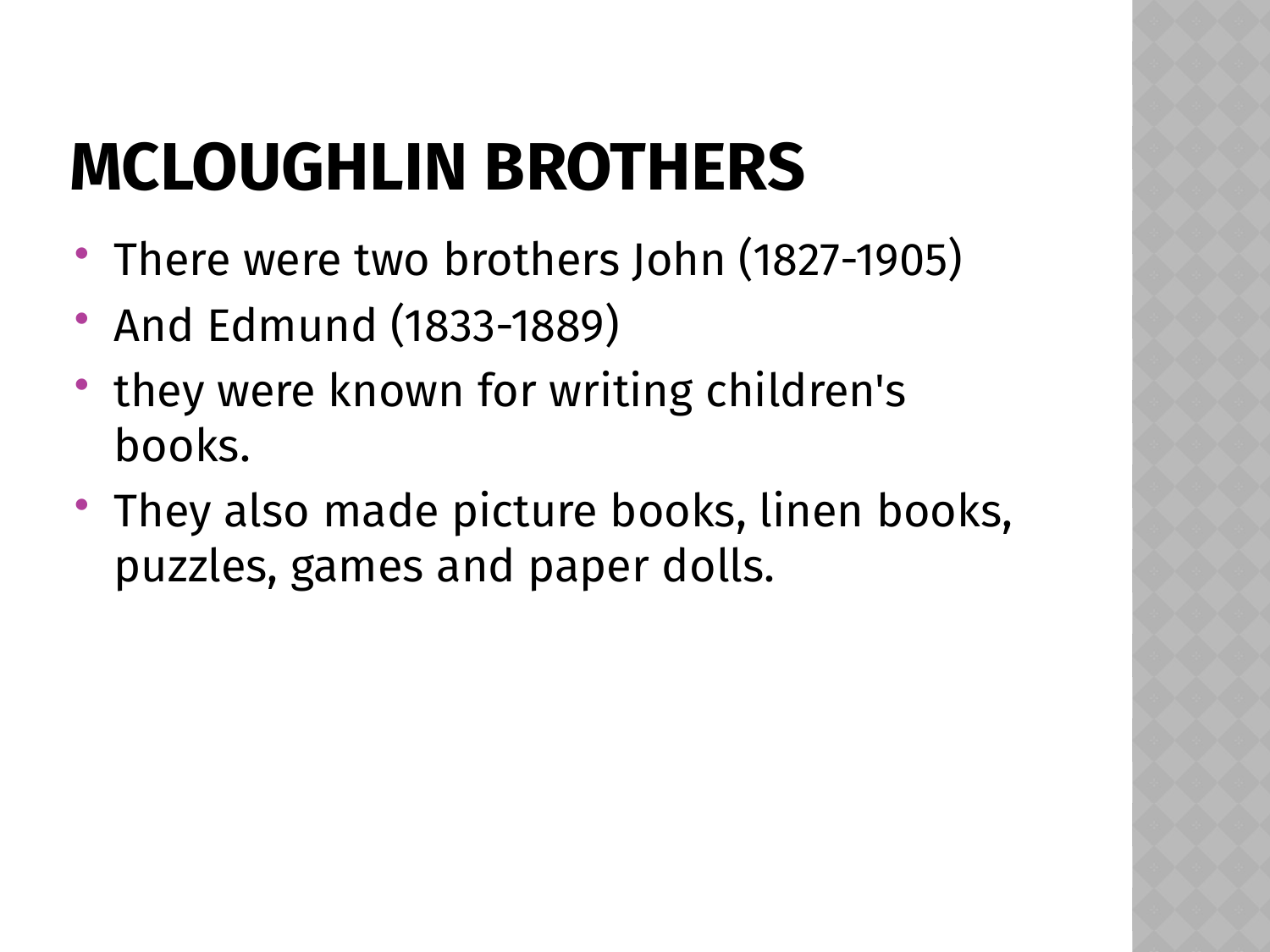

# McLOughlin brothers
There were two brothers John (1827-1905)
And Edmund (1833-1889)
they were known for writing children's books.
They also made picture books, linen books, puzzles, games and paper dolls.